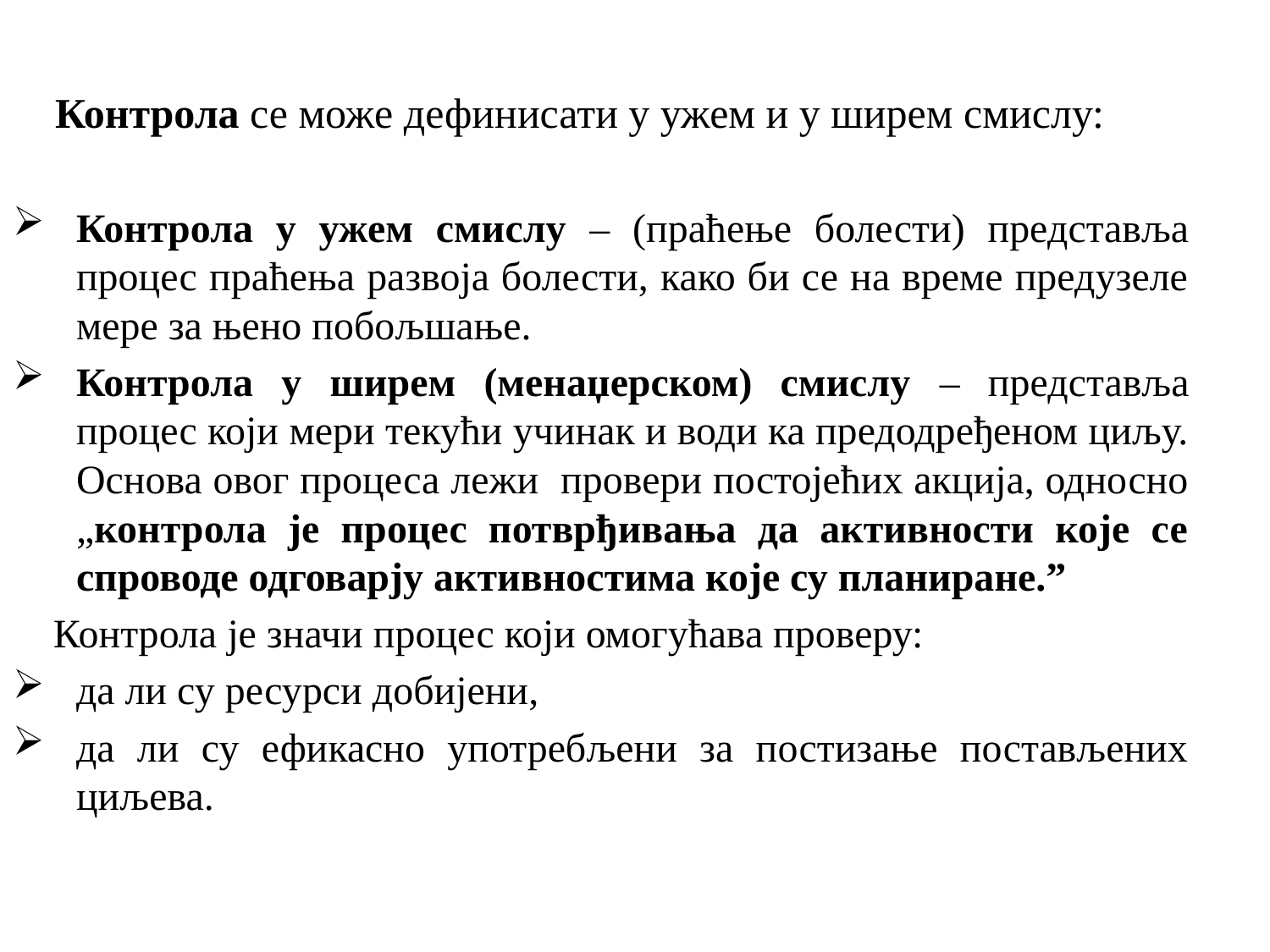

Контрола се може дефинисати у ужем и у ширем смислу:

Контрола у ужем смислу – (праћење болести) представља процес праћења развоја болести, како би се на време предузеле мере за њено побољшање.
Контрола у ширем (менаџерском) смислу – представља процес који мери текући учинак и води ка предодређеном циљу. Основа овог процеса лежи  провери постојећих акција, односно „контрола је процес потврђивања да активности које се спроводе одговарју активностима које су планиране.”
    Контрола је значи процес који омогућава проверу:
да ли су ресурси добијени,
да ли су ефикасно употребљени за постизање постављених циљева.